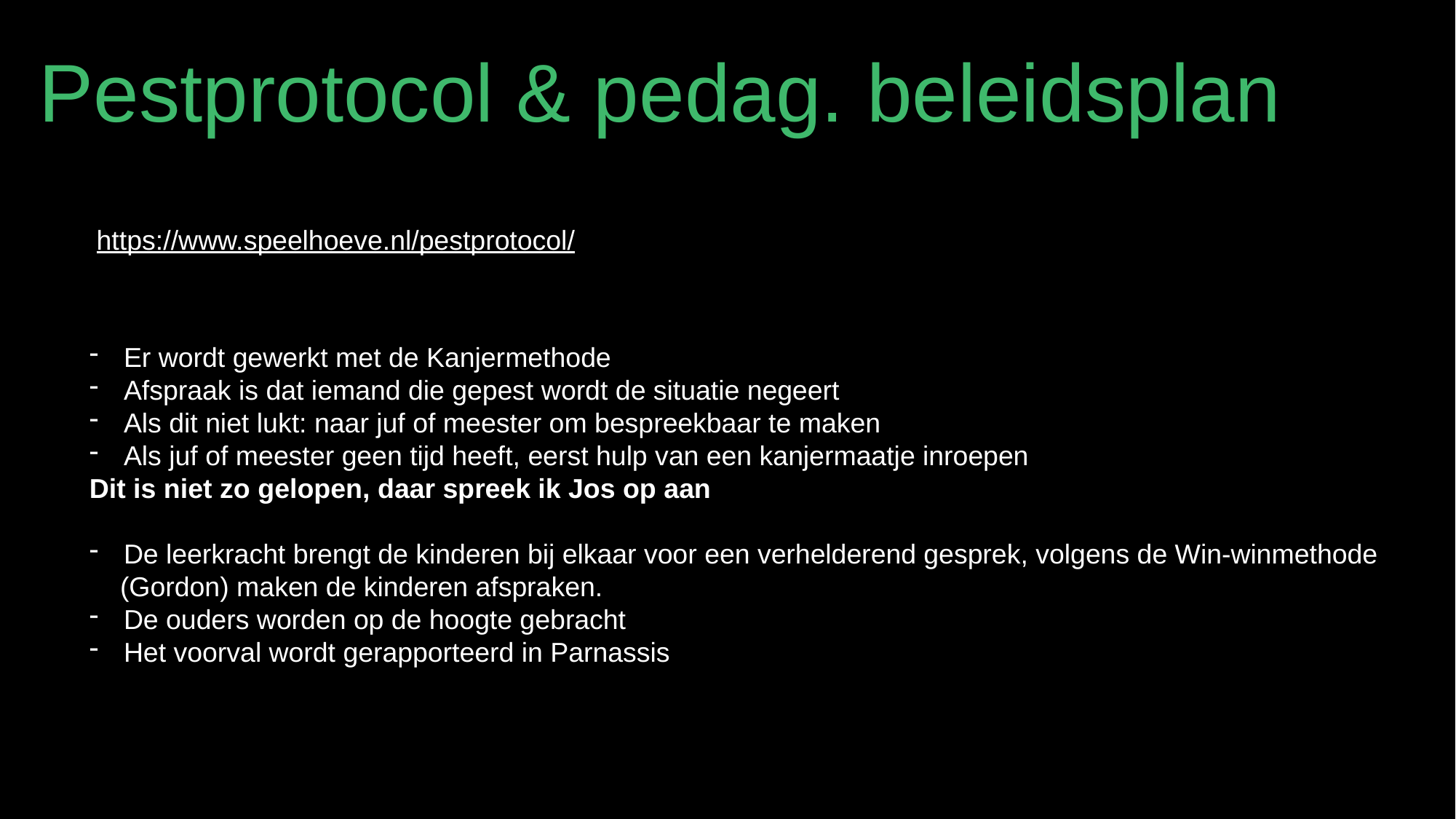

Pestprotocol & pedag. beleidsplan
https://www.speelhoeve.nl/pestprotocol/

Er wordt gewerkt met de Kanjermethode
Afspraak is dat iemand die gepest wordt de situatie negeert
Als dit niet lukt: naar juf of meester om bespreekbaar te maken
Als juf of meester geen tijd heeft, eerst hulp van een kanjermaatje inroepen
Dit is niet zo gelopen, daar spreek ik Jos op aan

De leerkracht brengt de kinderen bij elkaar voor een verhelderend gesprek, volgens de Win-winmethode
    (Gordon) maken de kinderen afspraken.
De ouders worden op de hoogte gebracht
Het voorval wordt gerapporteerd in Parnassis